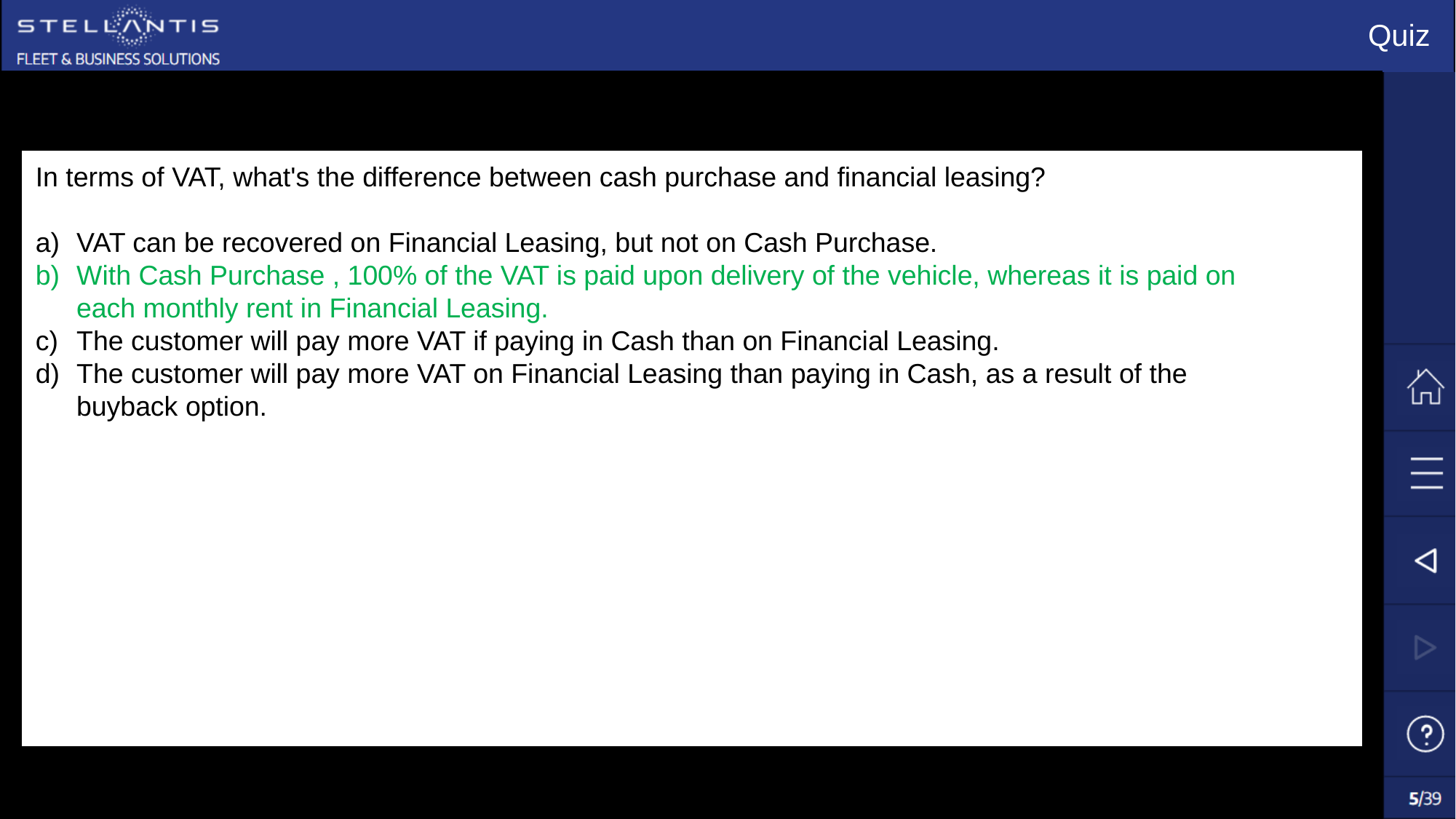

# Quiz
In terms of VAT, what's the difference between cash purchase and financial leasing?

VAT can be recovered on Financial Leasing, but not on Cash Purchase.
With Cash Purchase , 100% of the VAT is paid upon delivery of the vehicle, whereas it is paid on each monthly rent in Financial Leasing.
The customer will pay more VAT if paying in Cash than on Financial Leasing.
The customer will pay more VAT on Financial Leasing than paying in Cash, as a result of the buyback option.